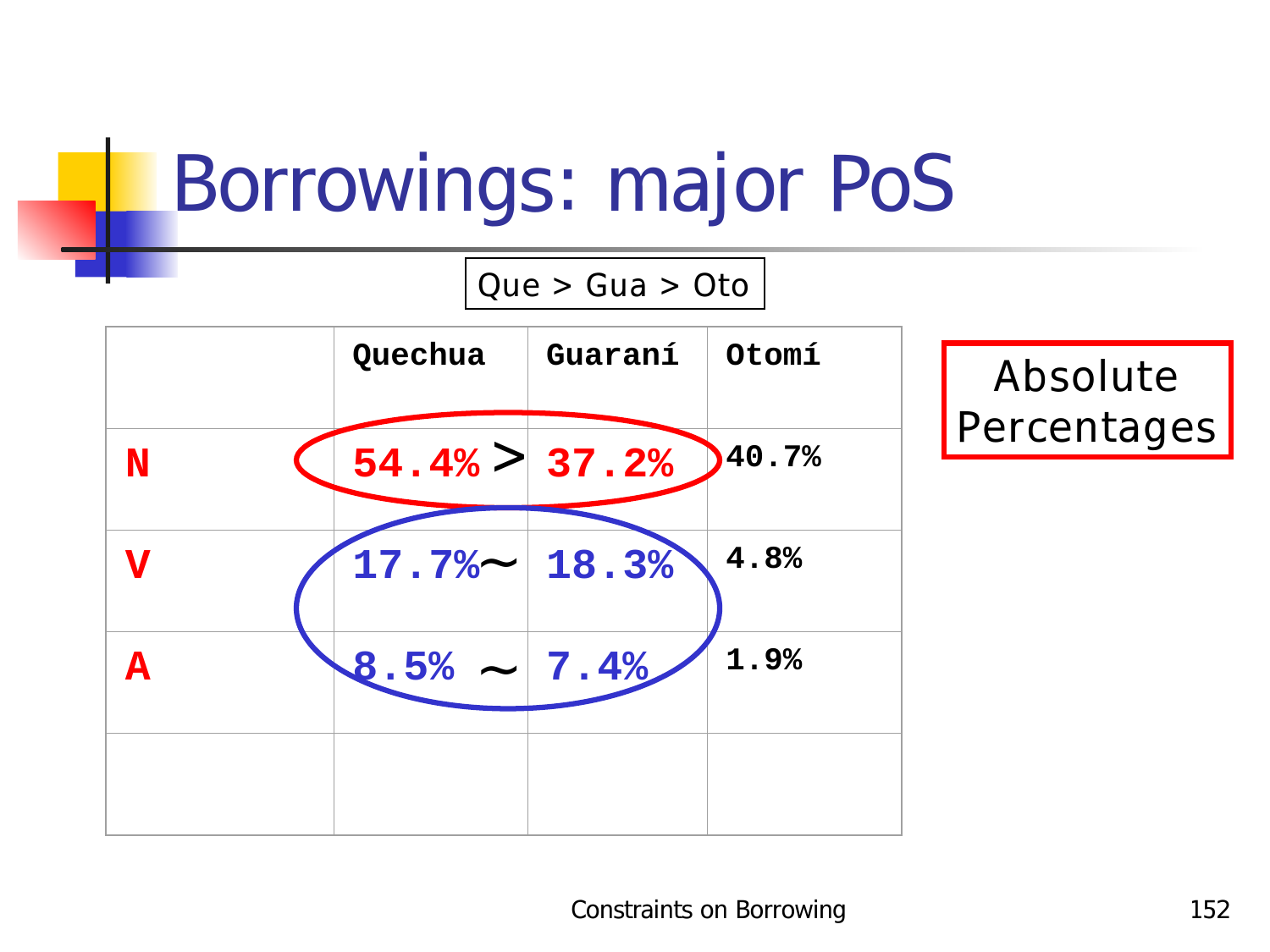

# Borrowings: major PoS

Que > Gua > Oto

Quechua

Guaraní

Otomí

N

54.4%

37.2%

40.7%

V

17.7%

18.3%

4.8%

A

8.5%

7.4%

1.9%

Absolute
Percentages

>

~
~

Constraints on Borrowing
152